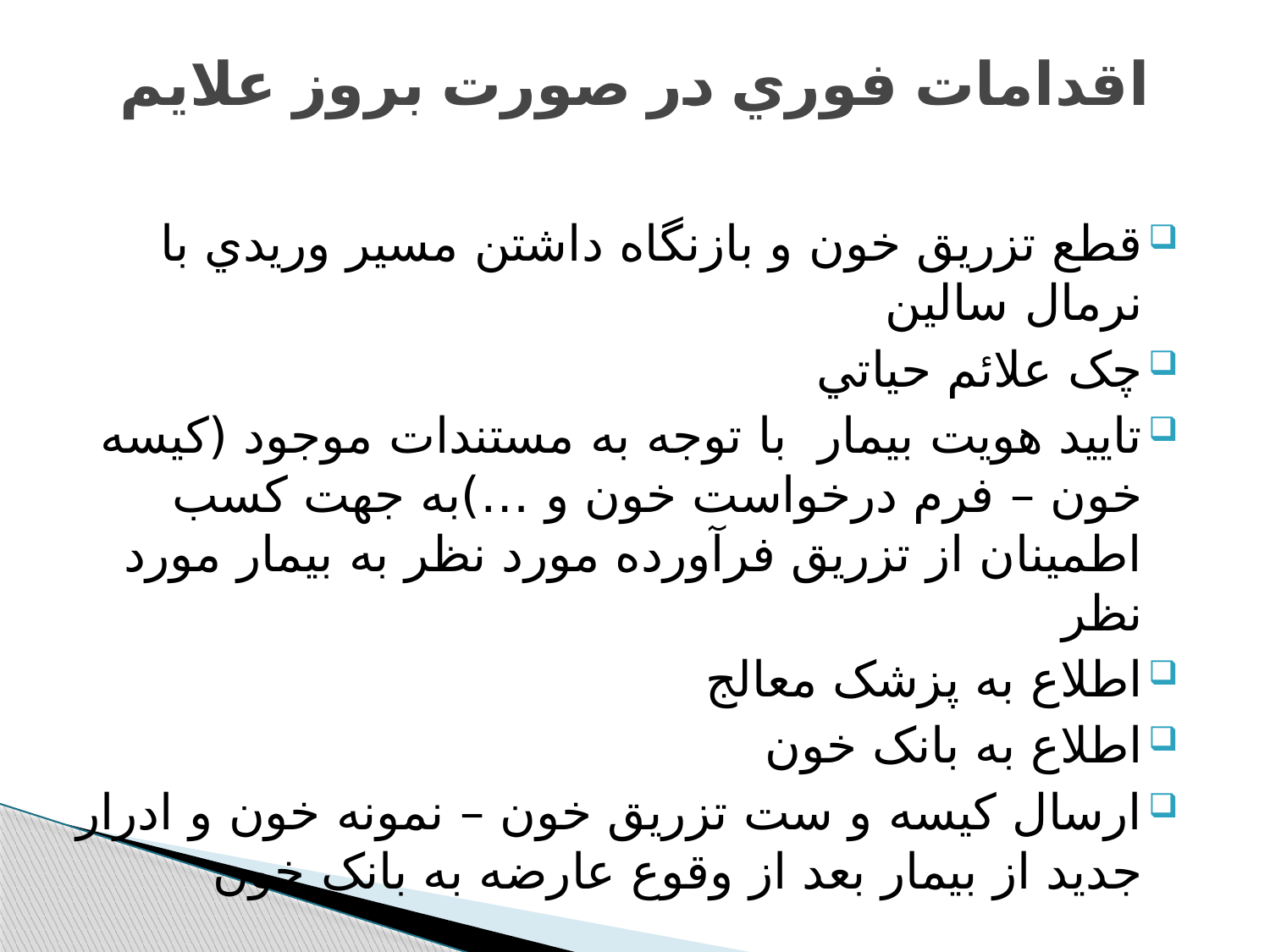

# اقدامات فوري در صورت بروز علایم
قطع تزريق خون و بازنگاه داشتن مسير وريدي با نرمال سالين
چک علائم حياتي
تاييد هويت بيمار  با توجه به مستندات موجود (کيسه خون – فرم درخواست خون و …)به جهت کسب اطمينان از تزريق فرآورده مورد نظر به بيمار مورد نظر
اطلاع به پزشک معالج
اطلاع به بانک خون
ارسال کيسه و ست تزريق خون – نمونه خون و ادرار جديد از بيمار بعد از وقوع عارضه به بانک خون